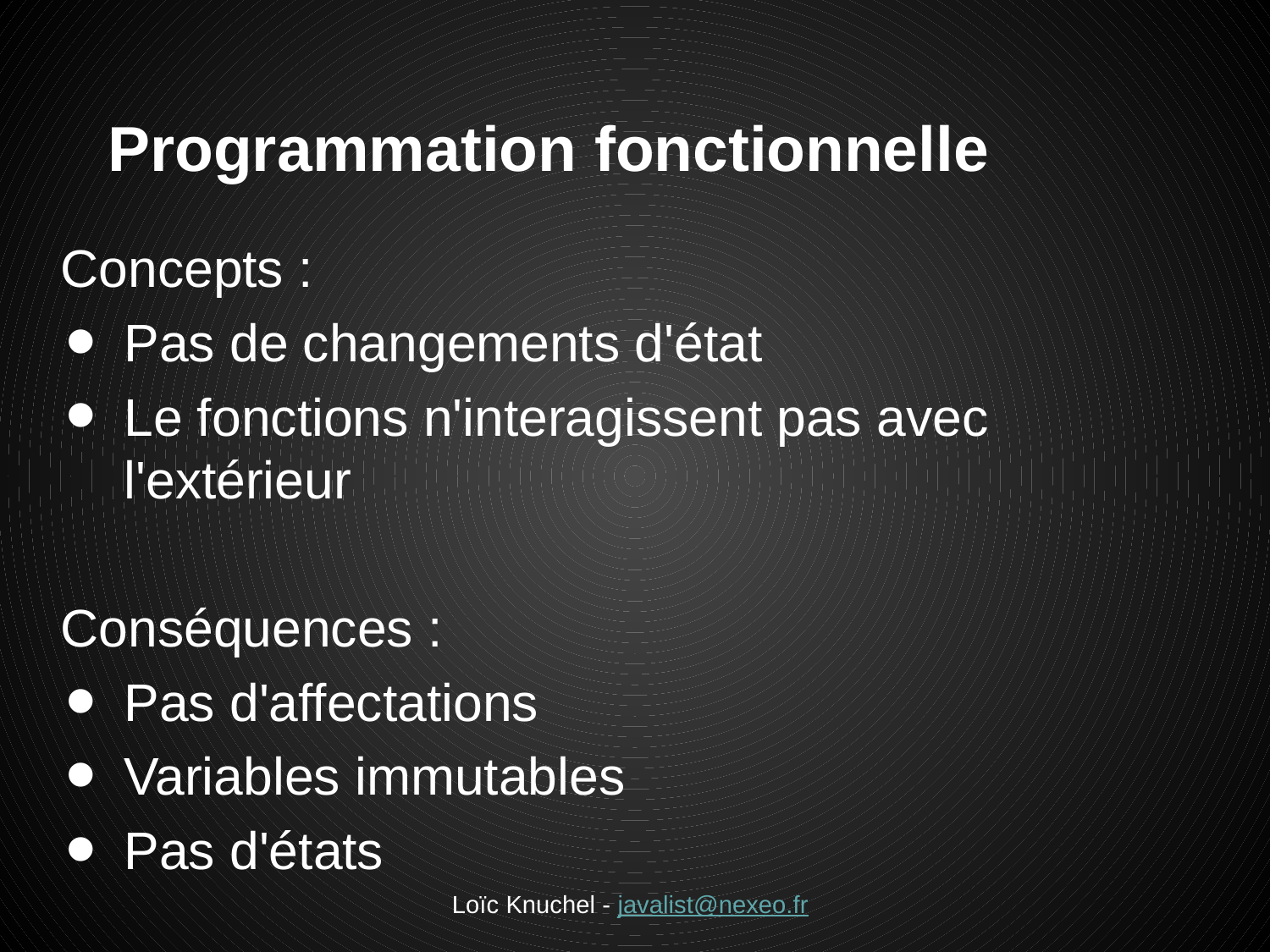

# Programmation fonctionnelle
Concepts :
Pas de changements d'état
Le fonctions n'interagissent pas avec l'extérieur

Conséquences :
Pas d'affectations
Variables immutables
Pas d'états

Loïc Knuchel - javalist@nexeo.fr